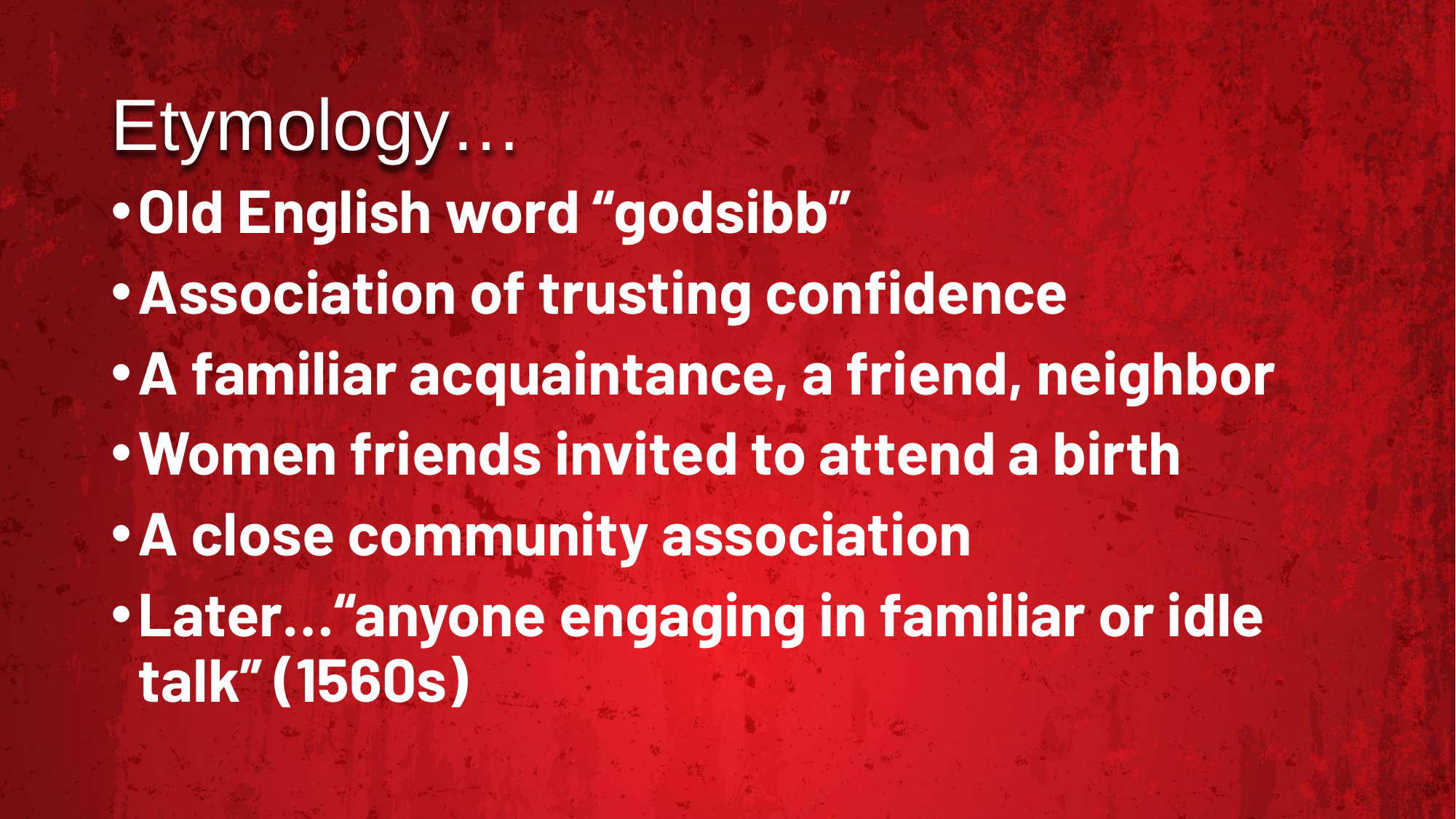

# Etymology…
Old English word “godsibb”
Association of trusting confidence
A familiar acquaintance, a friend, neighbor
Women friends invited to attend a birth
A close community association
Later…“anyone engaging in familiar or idle talk” (1560s)